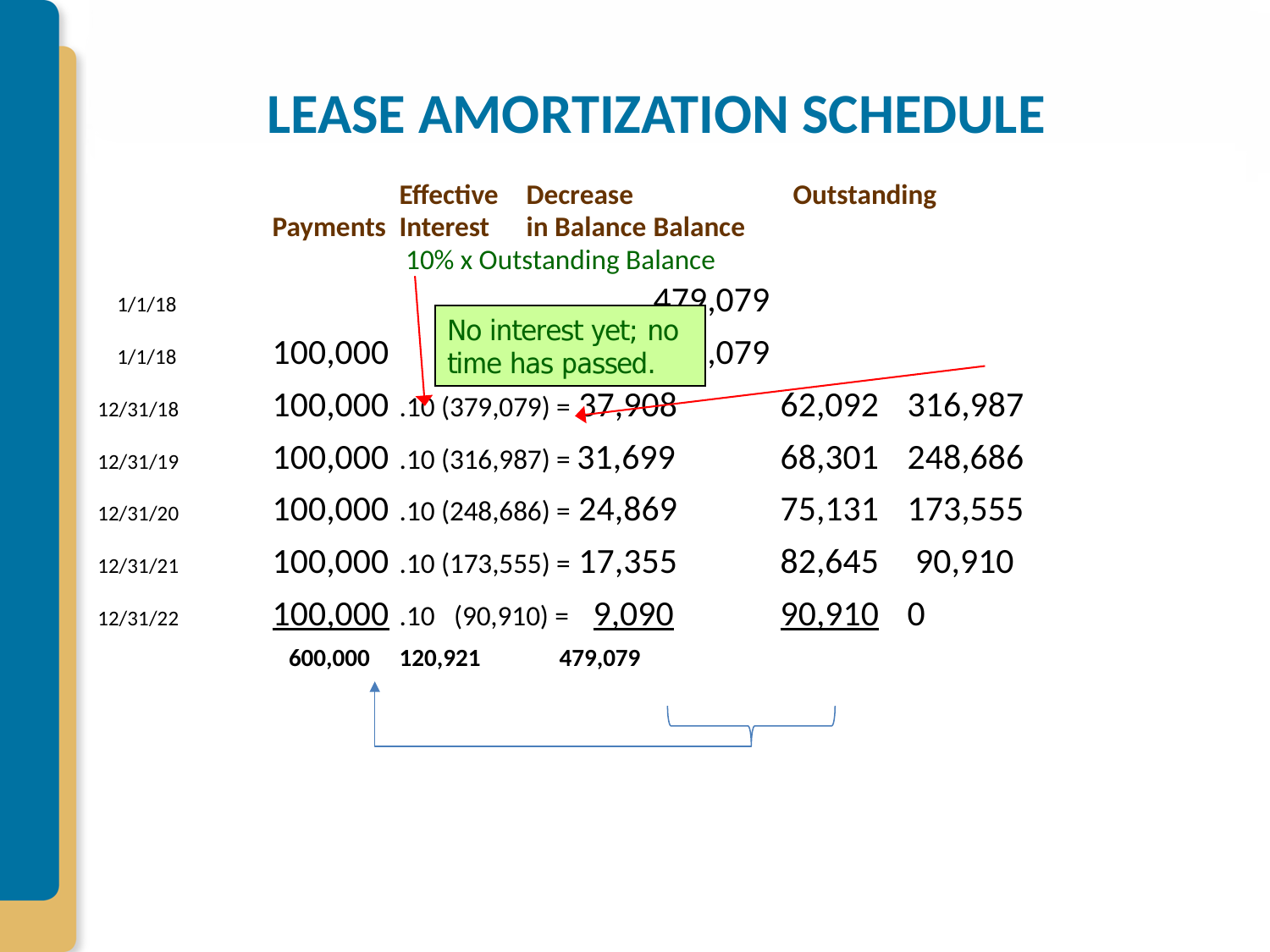

# LEASE AMORTIZATION SCHEDULE
			Effective	Decrease     	  Outstanding
		Payments	Interest	in Balance	Balance
	     		 10% x Outstanding Balance
    1/1/18 				479,079
    1/1/18 	100,000		100,000	379,079
12/31/18 	100,000	.10 (379,079) = 37,908	62,092	316,987
12/31/19 	100,000	.10 (316,987) = 31,699	68,301	248,686
12/31/20 	100,000	.10 (248,686) = 24,869	75,131	173,555
12/31/21 	100,000	.10 (173,555) = 17,355	82,645	 90,910
12/31/22 	100,000	.10   (90,910) =   9,090	90,910	0
	    	   600,000	120,921	      479,079

No interest yet; no time has passed.